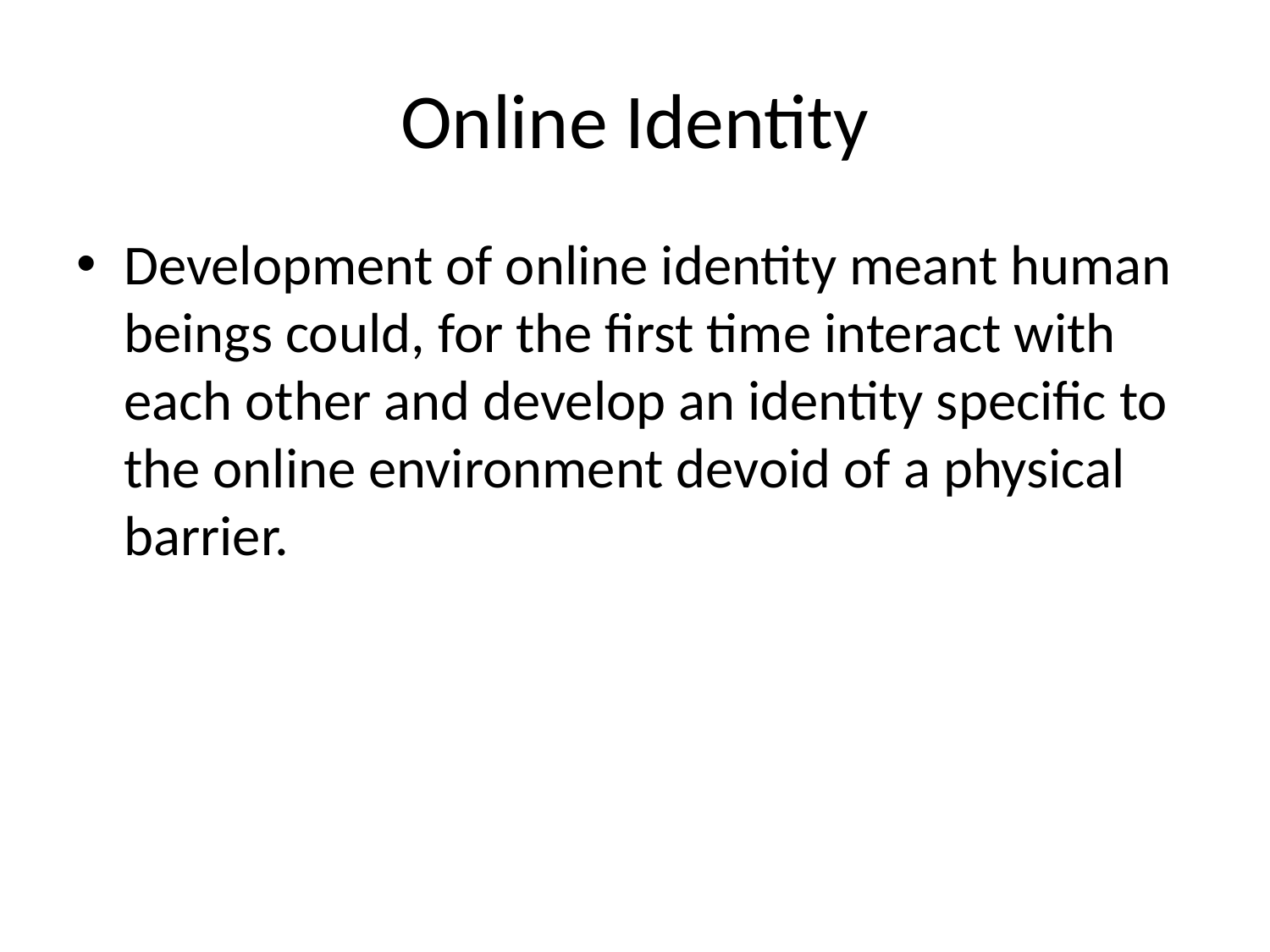

# Online Identity
Development of online identity meant human beings could, for the first time interact with each other and develop an identity specific to the online environment devoid of a physical barrier.